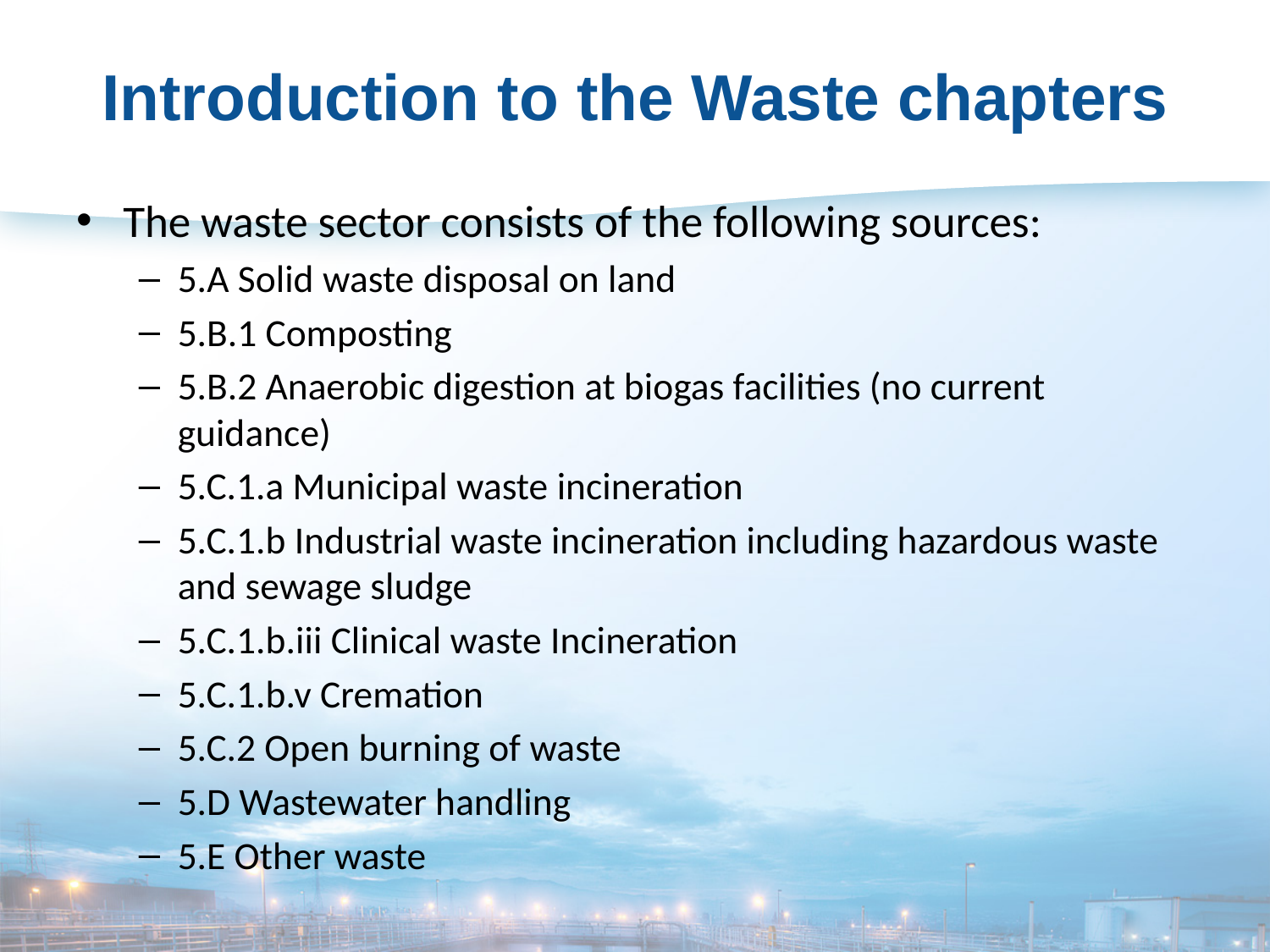

# Introduction to the Waste chapters
The waste sector consists of the following sources:
5.A Solid waste disposal on land
5.B.1 Composting
5.B.2 Anaerobic digestion at biogas facilities (no current guidance)
5.C.1.a Municipal waste incineration
5.C.1.b Industrial waste incineration including hazardous waste and sewage sludge
5.C.1.b.iii Clinical waste Incineration
5.C.1.b.v Cremation
5.C.2 Open burning of waste
5.D Wastewater handling
5.E Other waste